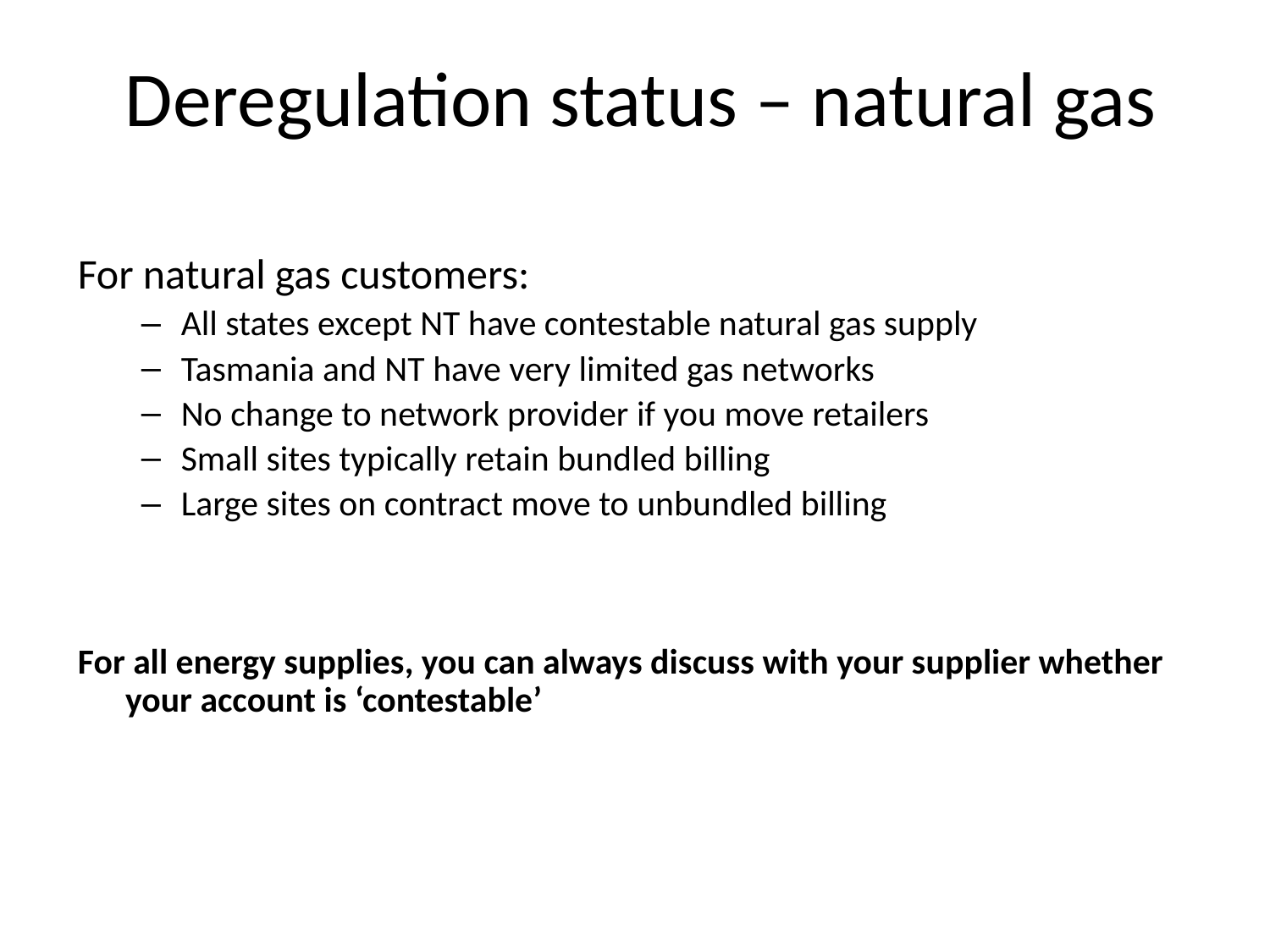

# Deregulation status – natural gas
For natural gas customers:
All states except NT have contestable natural gas supply
Tasmania and NT have very limited gas networks
No change to network provider if you move retailers
Small sites typically retain bundled billing
Large sites on contract move to unbundled billing

For all energy supplies, you can always discuss with your supplier whether your account is ‘contestable’